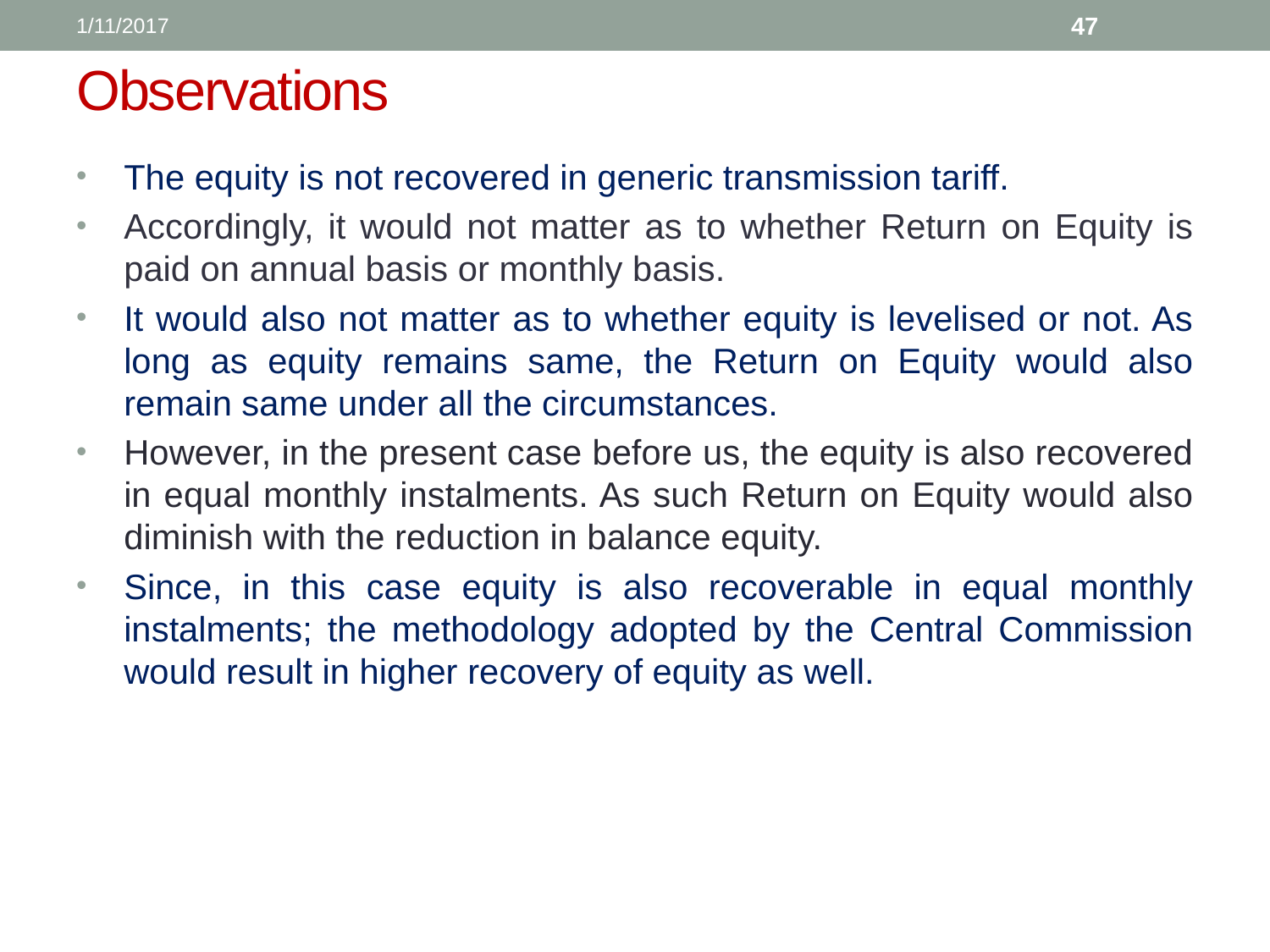

1/11/2017
47
# Observations
The equity is not recovered in generic transmission tariff.
Accordingly, it would not matter as to whether Return on Equity is paid on annual basis or monthly basis.
It would also not matter as to whether equity is levelised or not. As long as equity remains same, the Return on Equity would also remain same under all the circumstances.
However, in the present case before us, the equity is also recovered in equal monthly instalments. As such Return on Equity would also diminish with the reduction in balance equity.
Since, in this case equity is also recoverable in equal monthly instalments; the methodology adopted by the Central Commission would result in higher recovery of equity as well.